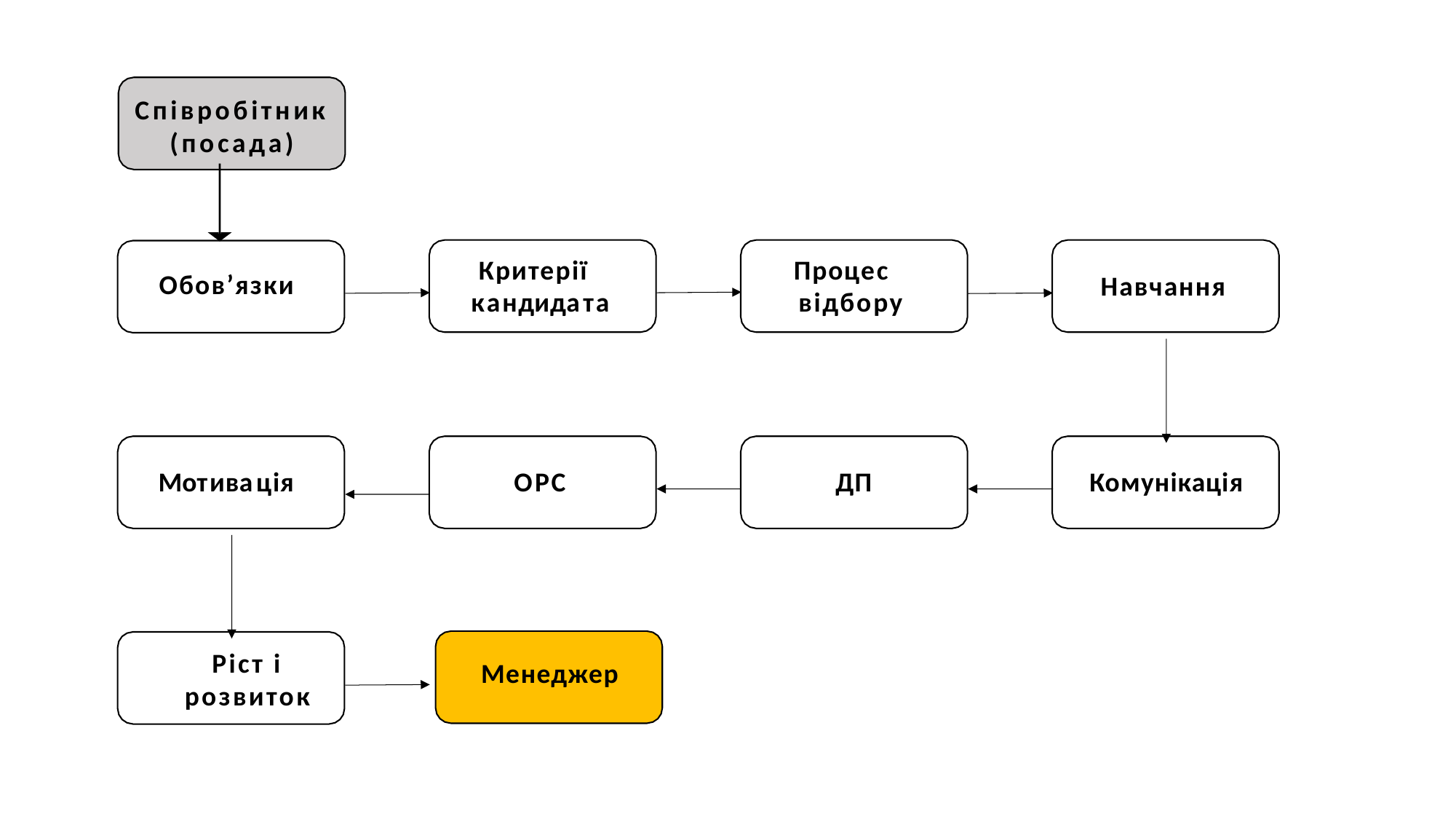

# Співробітник (посада)

Критерії  кандидата
Процес  відбору
Обов’язки
Навчання

Мотивація
ОРС
ДП
Комунікація

Ріст і розвиток
Менеджер